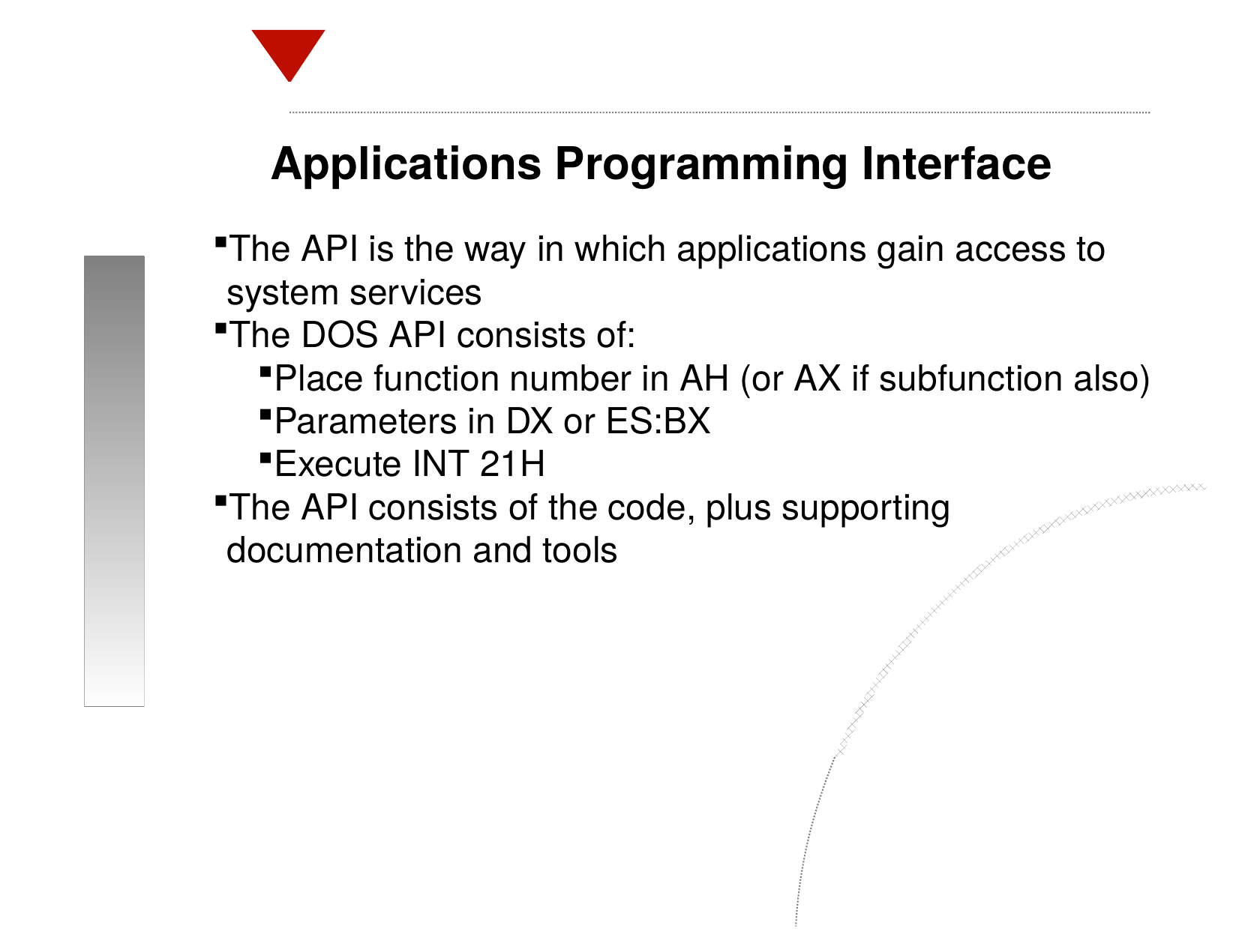

Applications Programming Interface
The API is the way in which applications gain access to system services
The DOS API consists of:
Place function number in AH (or AX if subfunction also)
Parameters in DX or ES:BX
Execute INT 21H
The API consists of the code, plus supporting documentation and tools